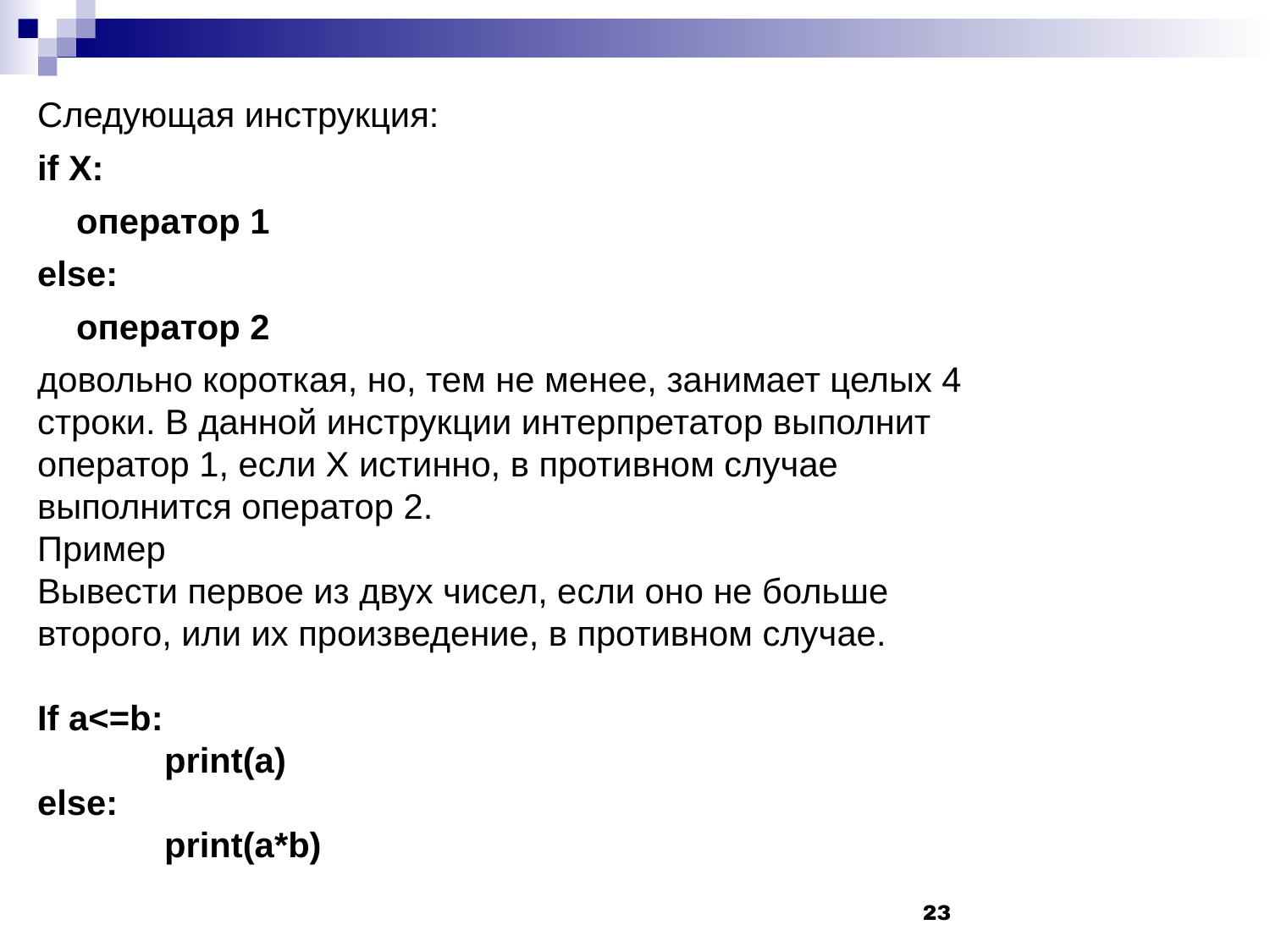

Следующая инструкция:
if X:
    оператор 1
else:
    оператор 2
довольно короткая, но, тем не менее, занимает целых 4 строки. В данной инструкции интерпретатор выполнит оператор 1, если X истинно, в противном случае выполнится оператор 2.
Пример
Вывести первое из двух чисел, если оно не больше второго, или их произведение, в противном случае.

If a<=b:
	print(a)
else:
	print(a*b)

23